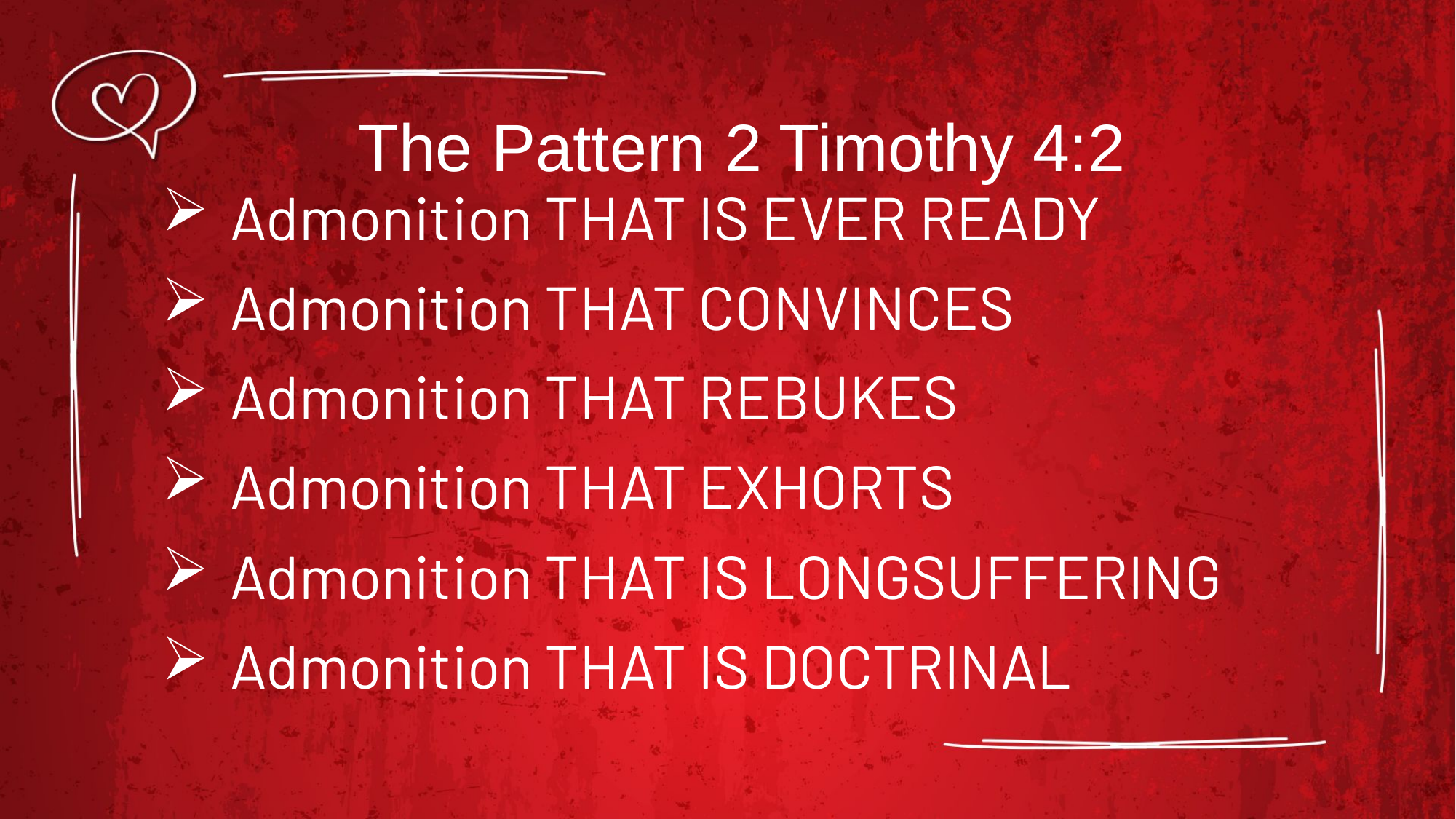

# The Pattern 2 Timothy 4:2
Admonition THAT IS EVER READY
Admonition THAT CONVINCES
Admonition THAT REBUKES
Admonition THAT EXHORTS
Admonition THAT IS LONGSUFFERING
Admonition THAT IS DOCTRINAL